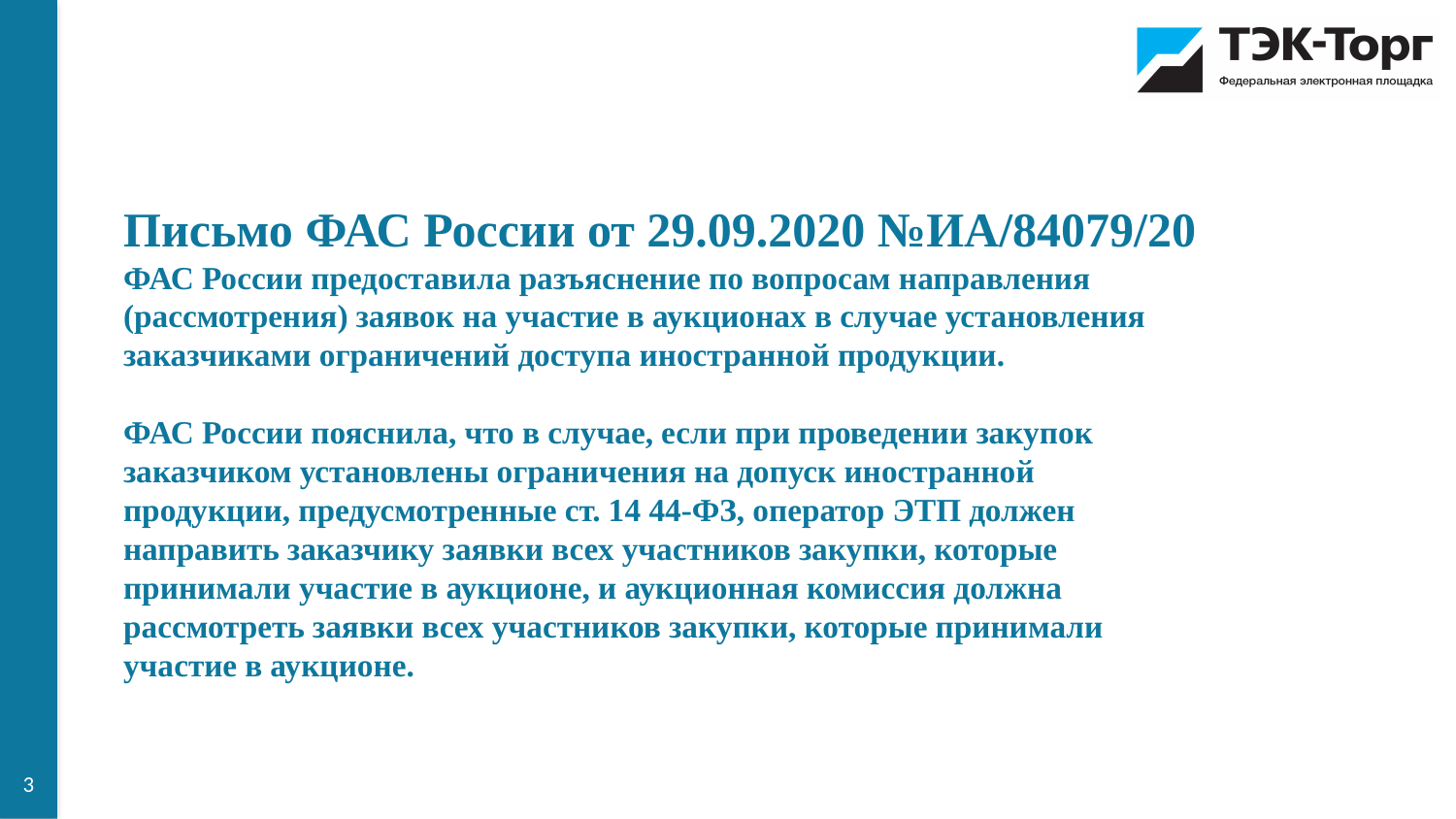

Письмо ФАС России от 29.09.2020 №ИА/84079/20
ФАС России предоставила разъяснение по вопросам направления (рассмотрения) заявок на участие в аукционах в случае установления заказчиками ограничений доступа иностранной продукции.

ФАС России пояснила, что в случае, если при проведении закупок заказчиком установлены ограничения на допуск иностранной продукции, предусмотренные ст. 14 44-ФЗ, оператор ЭТП должен направить заказчику заявки всех участников закупки, которые принимали участие в аукционе, и аукционная комиссия должна рассмотреть заявки всех участников закупки, которые принимали участие в аукционе.
3